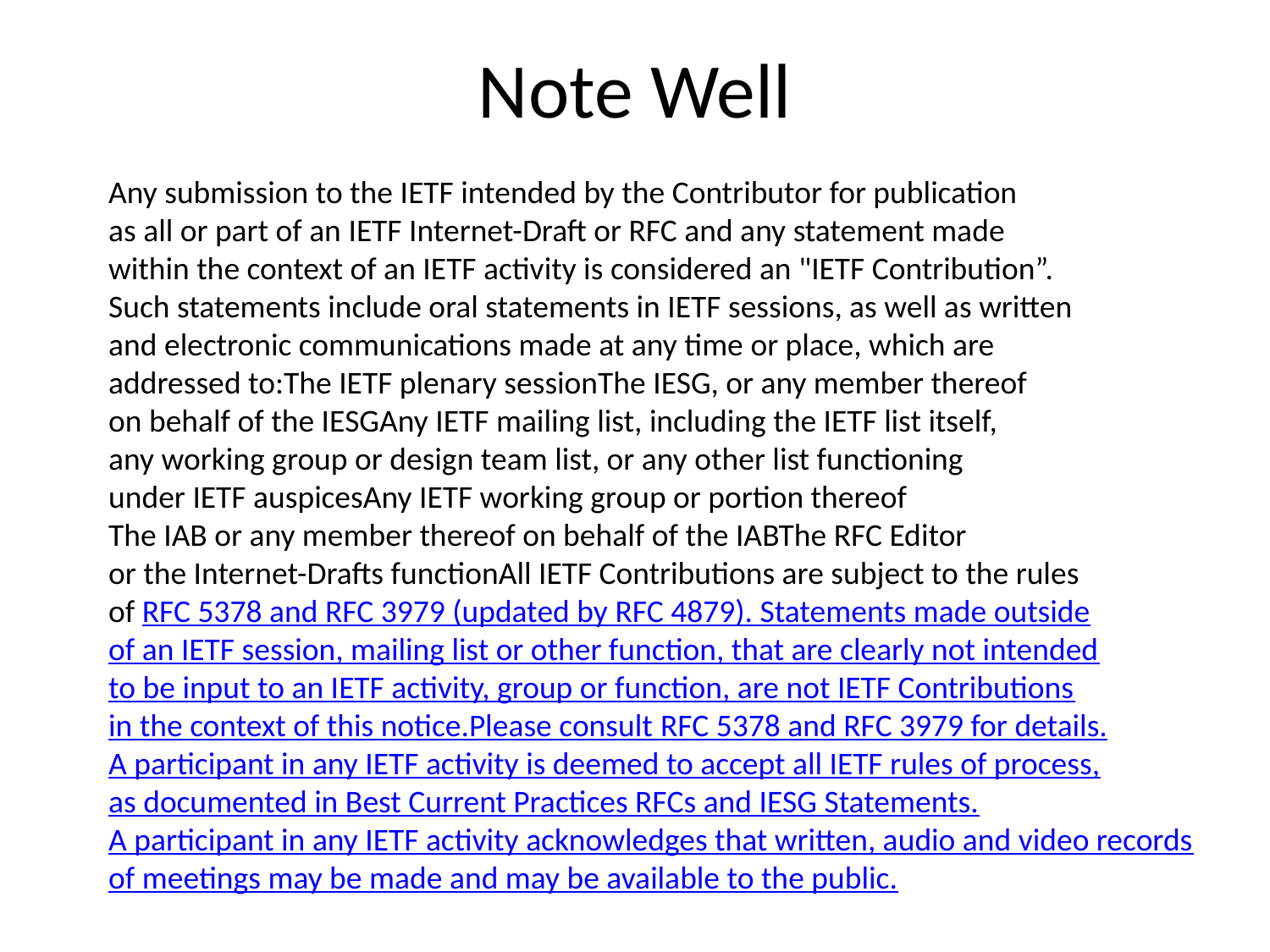

# Note Well
Any submission to the IETF intended by the Contributor for publication
as all or part of an IETF Internet-Draft or RFC and any statement made
within the context of an IETF activity is considered an "IETF Contribution”.
Such statements include oral statements in IETF sessions, as well as written
and electronic communications made at any time or place, which are
addressed to:The IETF plenary sessionThe IESG, or any member thereof
on behalf of the IESGAny IETF mailing list, including the IETF list itself,
any working group or design team list, or any other list functioning
under IETF auspicesAny IETF working group or portion thereof
The IAB or any member thereof on behalf of the IABThe RFC Editor
or the Internet-Drafts functionAll IETF Contributions are subject to the rules
of RFC 5378 and RFC 3979 (updated by RFC 4879). Statements made outside
of an IETF session, mailing list or other function, that are clearly not intended
to be input to an IETF activity, group or function, are not IETF Contributions
in the context of this notice.Please consult RFC 5378 and RFC 3979 for details.
A participant in any IETF activity is deemed to accept all IETF rules of process,
as documented in Best Current Practices RFCs and IESG Statements.
A participant in any IETF activity acknowledges that written, audio and video records
of meetings may be made and may be available to the public.